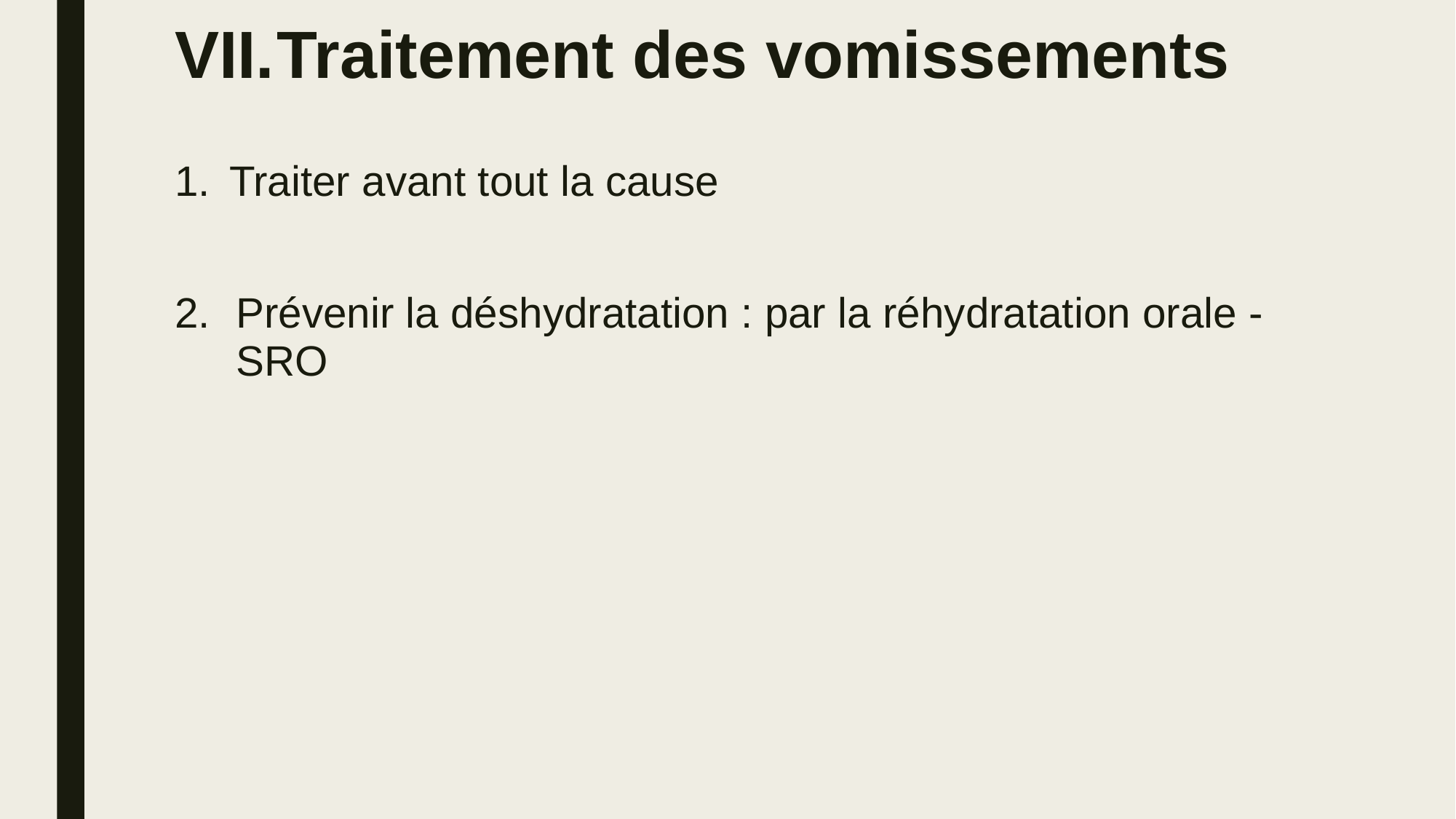

# Traitement des vomissements
Traiter avant tout la cause

Prévenir la déshydratation : par la réhydratation orale -SRO